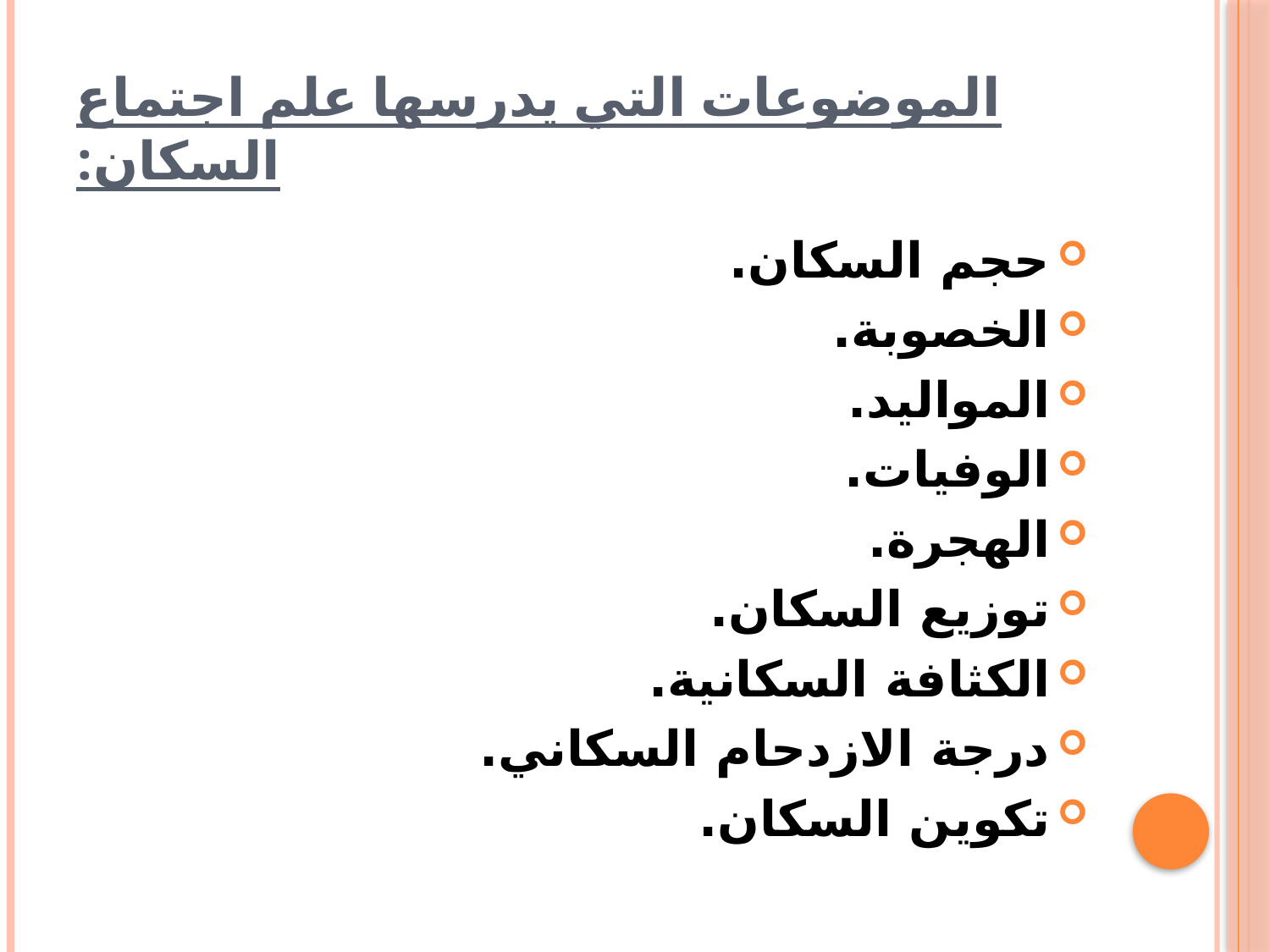

# الموضوعات التي يدرسها علم اجتماع السكان:
حجم السكان.
الخصوبة.
المواليد.
الوفيات.
الهجرة.
توزيع السكان.
الكثافة السكانية.
درجة الازدحام السكاني.
تكوين السكان.